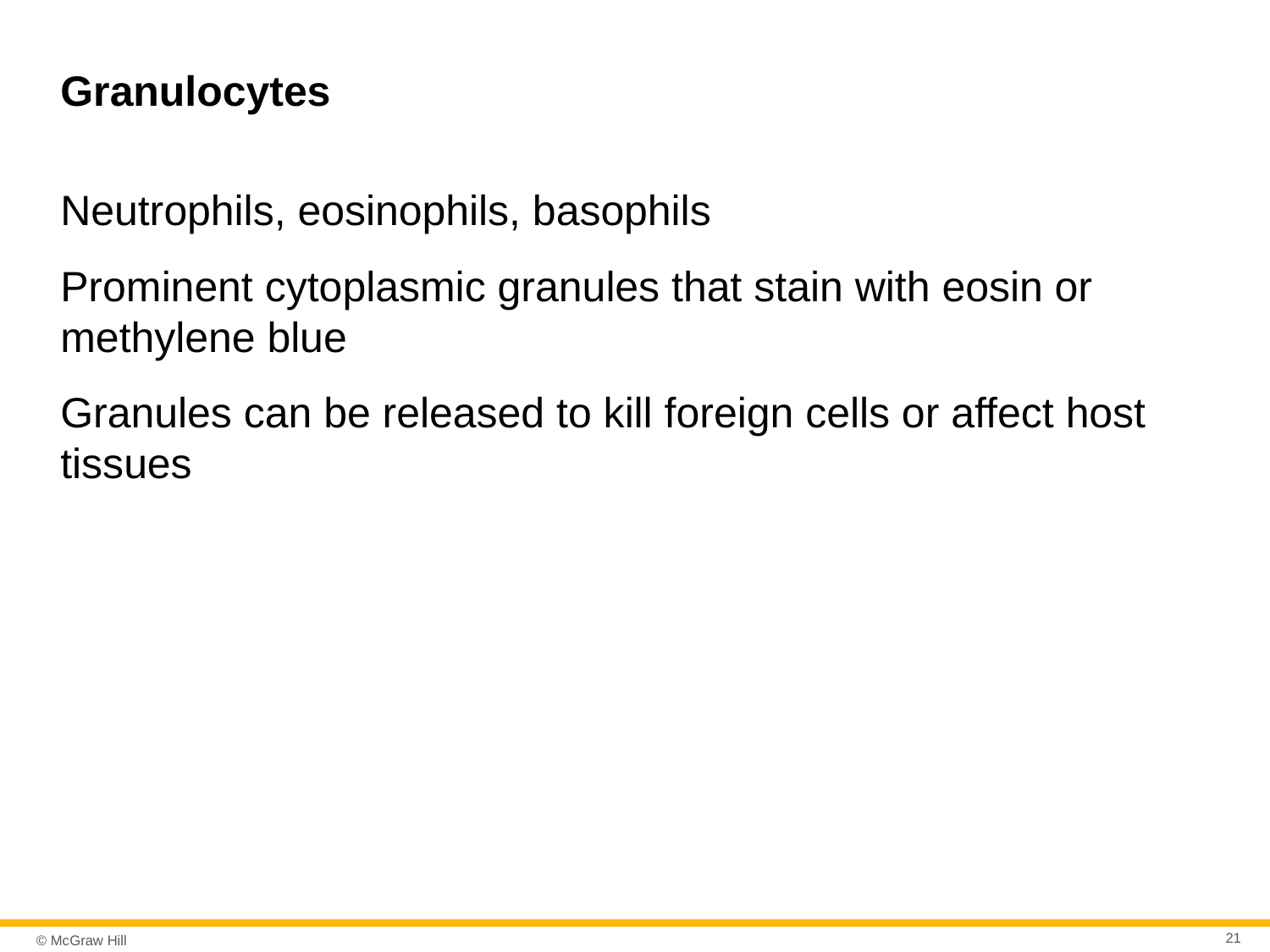

# Granulocytes
Neutrophils, eosinophils, basophils
Prominent cytoplasmic granules that stain with eosin or methylene blue
Granules can be released to kill foreign cells or affect host tissues